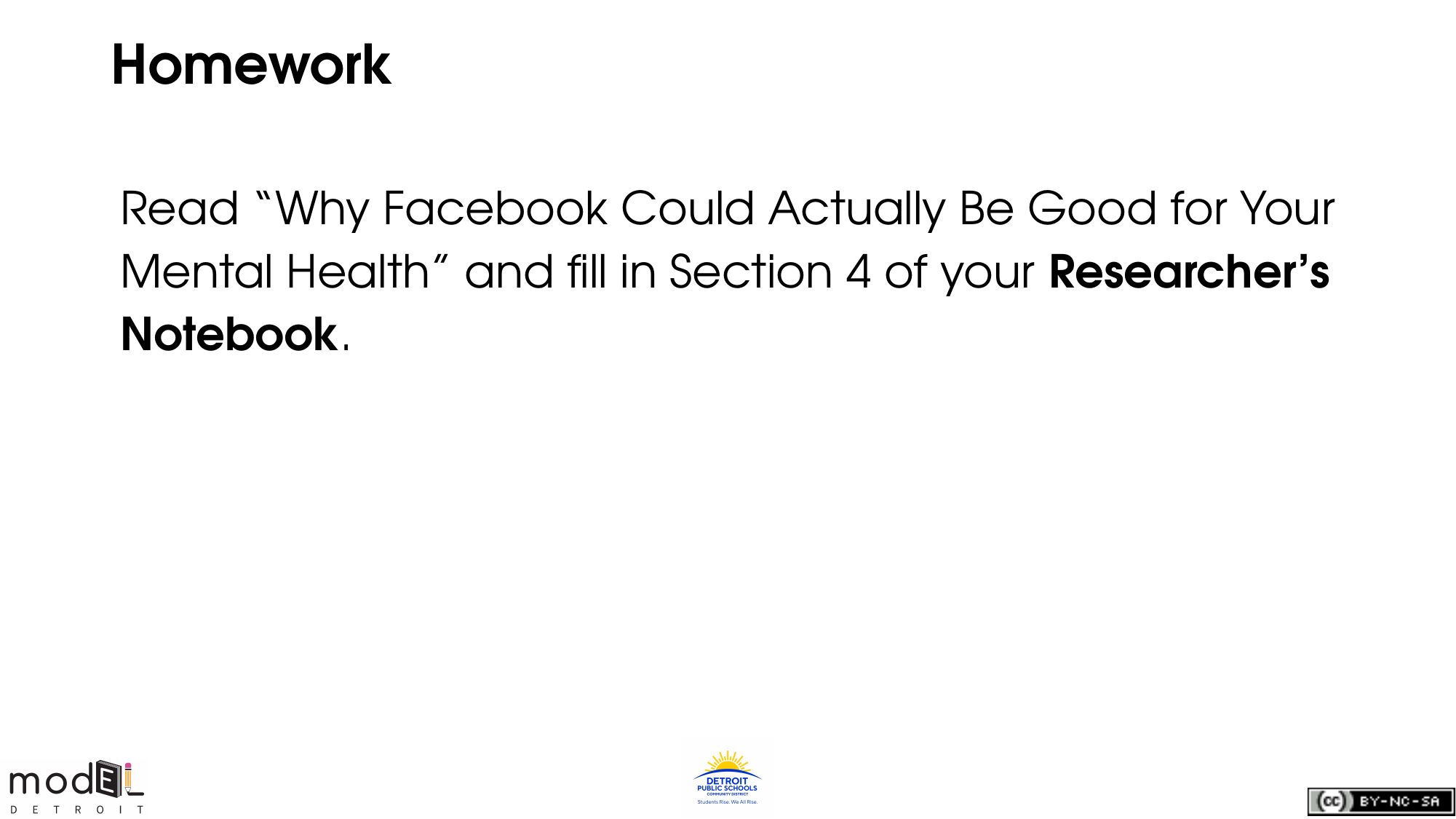

Homework

Read “Why Facebook Could Actually Be Good for Your Mental Health” and fill in Section 4 of your Researcher’s Notebook.